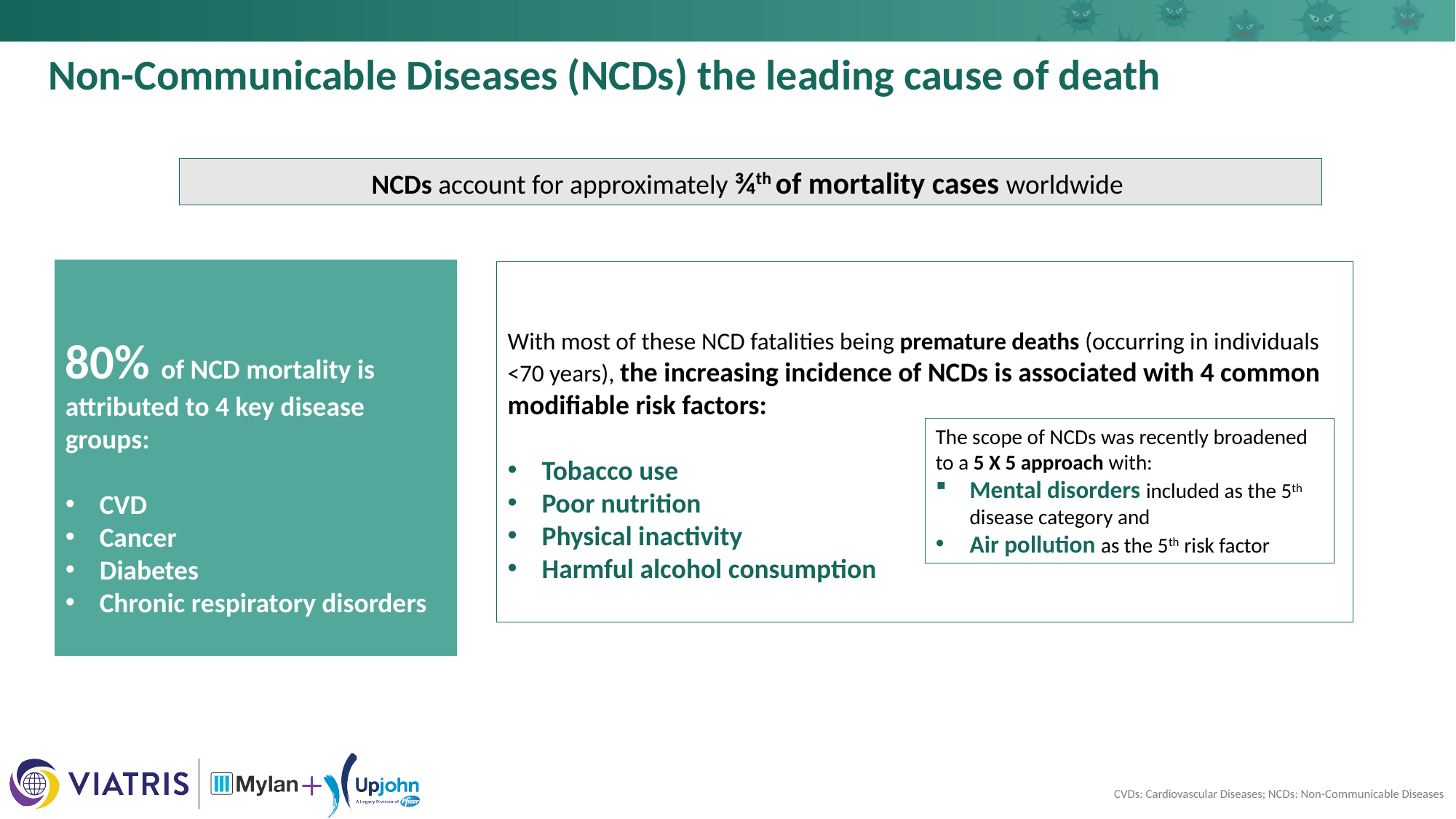

Non-Communicable Diseases (NCDs) the leading cause of death
NCDs account for approximately ¾th of mortality cases worldwide

80% of NCD mortality is attributed to 4 key disease groups:

CVD
Cancer
Diabetes
Chronic respiratory disorders

With most of these NCD fatalities being premature deaths (occurring in individuals <70 years), the increasing incidence of NCDs is associated with 4 common modifiable risk factors:

Tobacco use
Poor nutrition
Physical inactivity
Harmful alcohol consumption

The scope of NCDs was recently broadened to a 5 X 5 approach with:
Mental disorders included as the 5th disease category and
Air pollution as the 5th risk factor
CVDs: Cardiovascular Diseases; NCDs: Non-Communicable Diseases